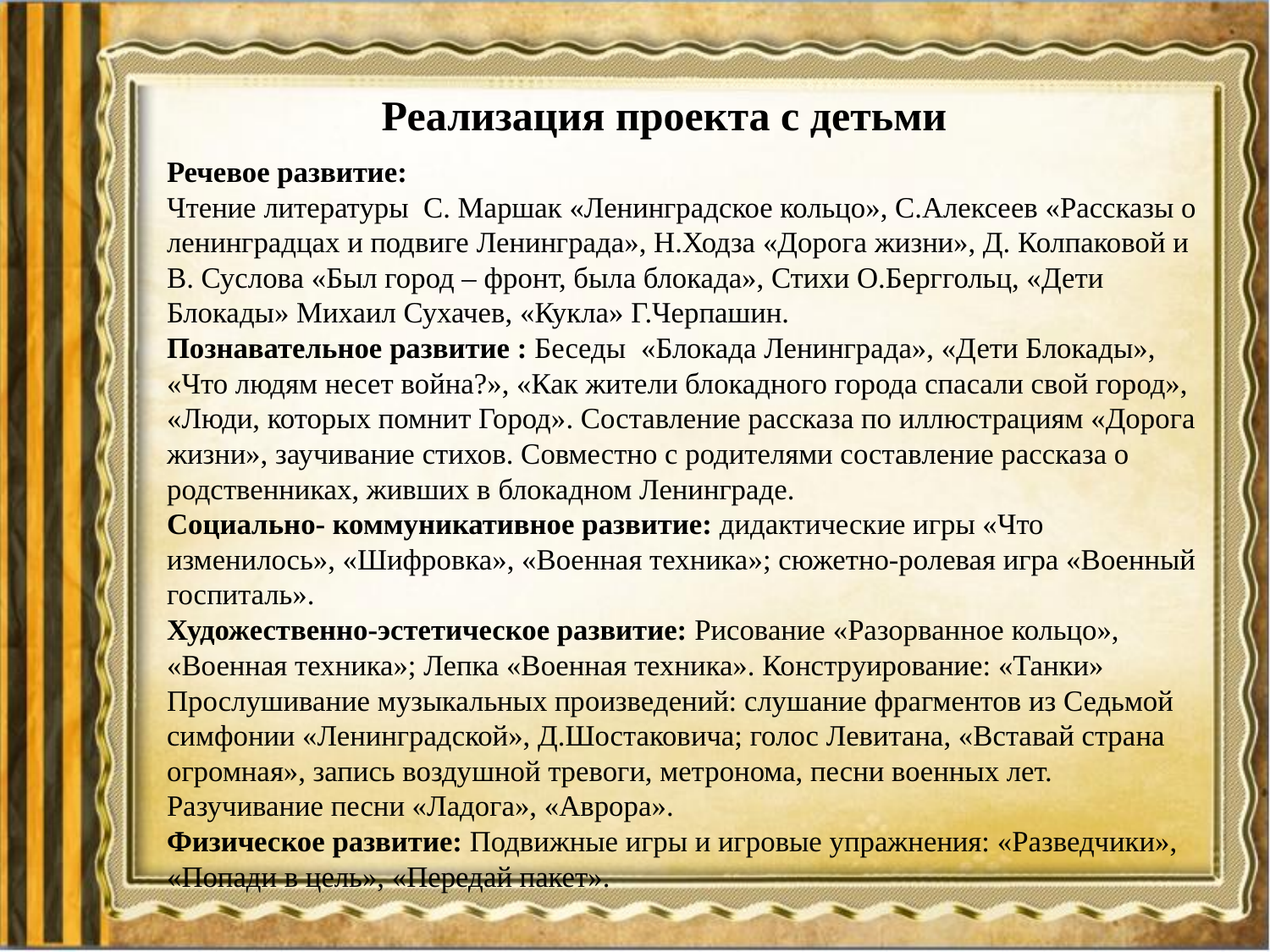

Реализация проекта с детьми
Речевое развитие:
Чтение литературы  С. Маршак «Ленинградское кольцо», С.Алексеев «Рассказы о ленинградцах и подвиге Ленинграда», Н.Ходза «Дорога жизни», Д. Колпаковой и В. Суслова «Был город – фронт, была блокада», Стихи О.Берггольц, «Дети Блокады» Михаил Сухачев, «Кукла» Г.Черпашин.
Познавательное развитие : Беседы  «Блокада Ленинграда», «Дети Блокады», «Что людям несет война?», «Как жители блокадного города спасали свой город», «Люди, которых помнит Город». Составление рассказа по иллюстрациям «Дорога жизни», заучивание стихов. Совместно с родителями составление рассказа о родственниках, живших в блокадном Ленинграде.
Социально- коммуникативное развитие: дидактические игры «Что изменилось», «Шифровка», «Военная техника»; сюжетно-ролевая игра «Военный госпиталь».
Художественно-эстетическое развитие: Рисование «Разорванное кольцо», «Военная техника»; Лепка «Военная техника». Конструирование: «Танки» Прослушивание музыкальных произведений: слушание фрагментов из Седьмой симфонии «Ленинградской», Д.Шостаковича; голос Левитана, «Вставай страна огромная», запись воздушной тревоги, метронома, песни военных лет. Разучивание песни «Ладога», «Аврора».
Физическое развитие: Подвижные игры и игровые упражнения: «Разведчики», «Попади в цель», «Передай пакет».